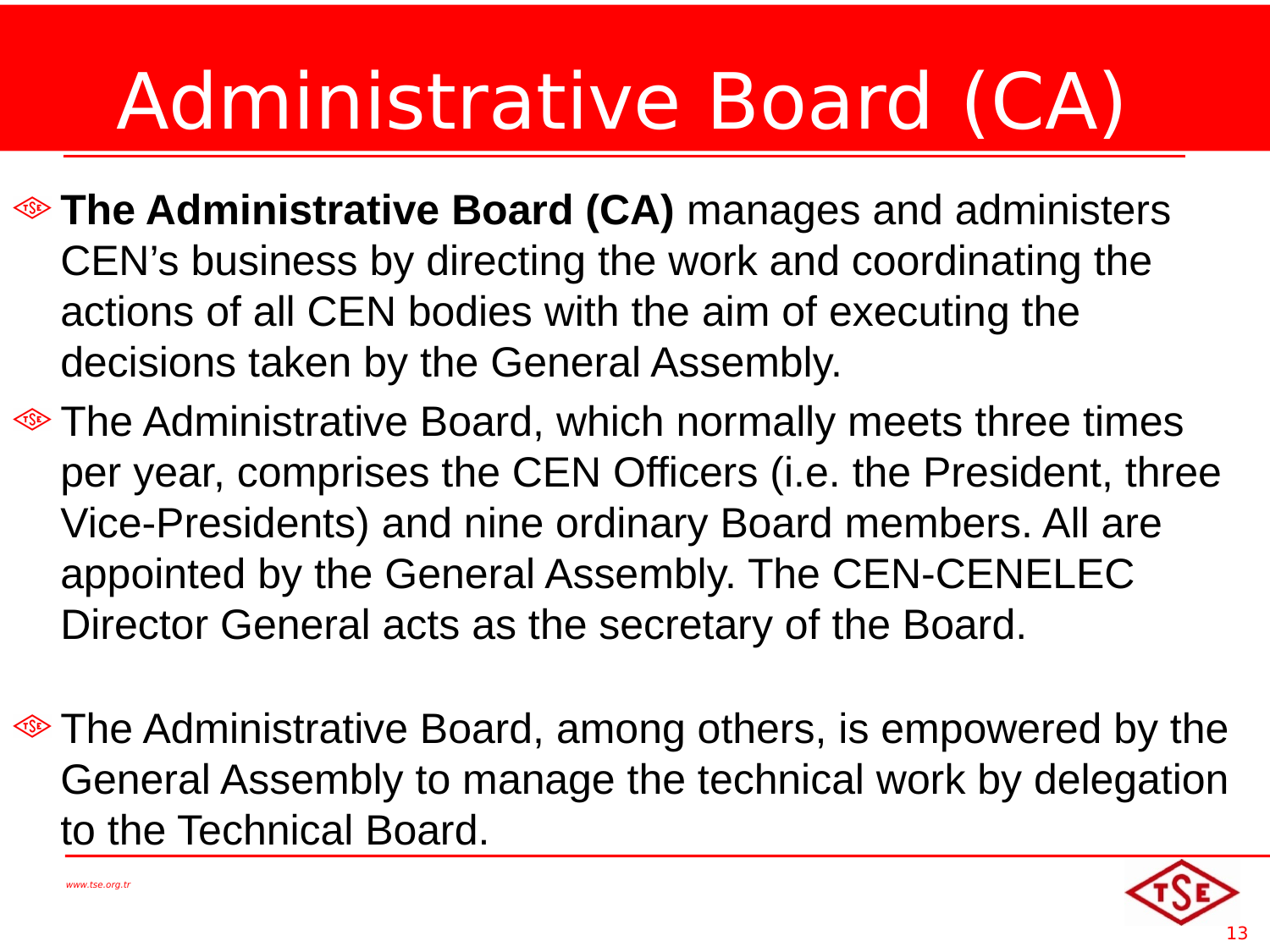

# Administrative Board (CA)
The Administrative Board (CA) manages and administers CEN’s business by directing the work and coordinating the actions of all CEN bodies with the aim of executing the decisions taken by the General Assembly.
The Administrative Board, which normally meets three times per year, comprises the CEN Officers (i.e. the President, three Vice-Presidents) and nine ordinary Board members. All are appointed by the General Assembly. The CEN-CENELEC Director General acts as the secretary of the Board.

The Administrative Board, among others, is empowered by the General Assembly to manage the technical work by delegation to the Technical Board.

www.tse.org.tr
13